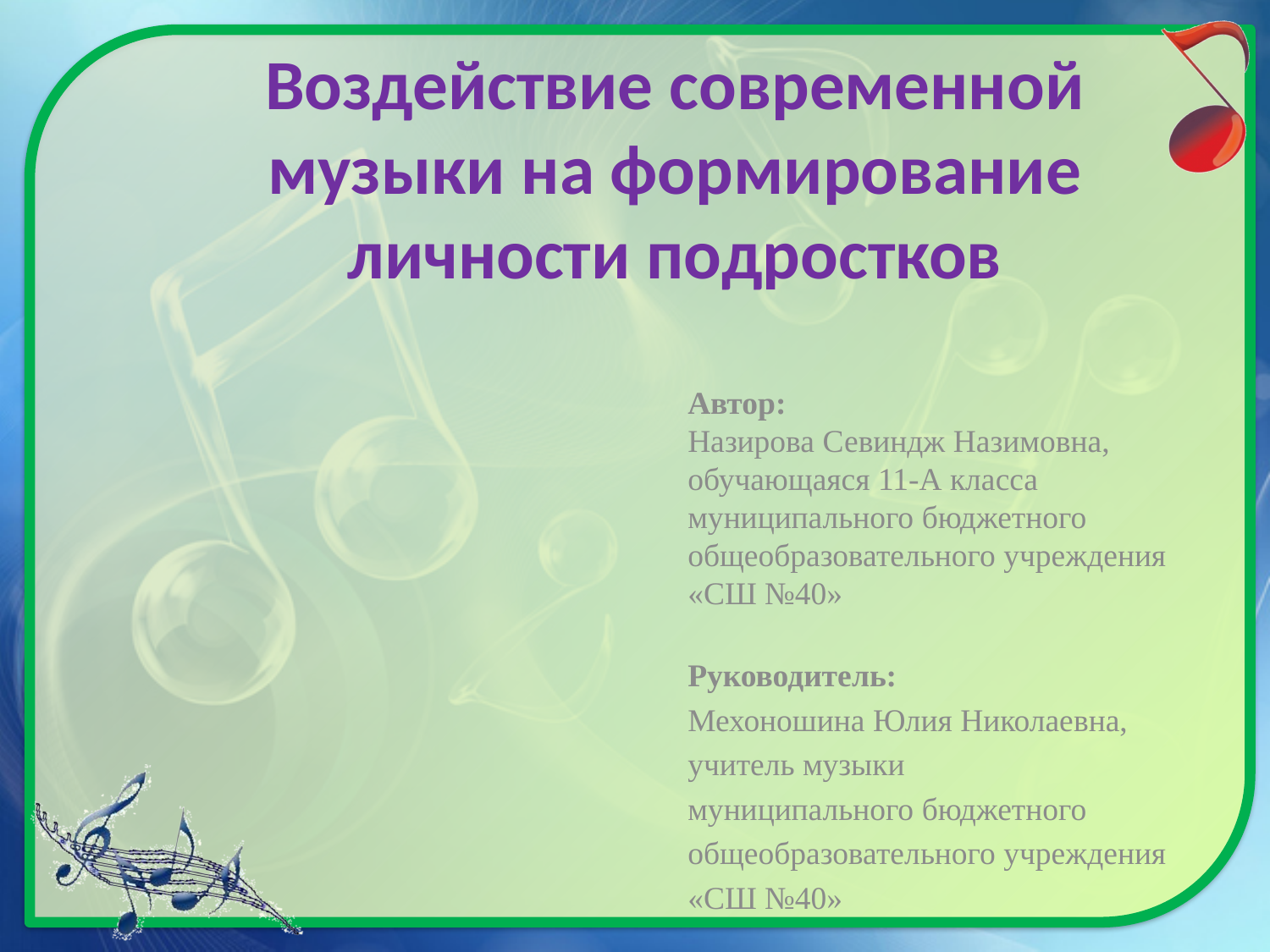

# Воздействие современной музыки на формирование личности подростков
Автор:
Назирова Севиндж Назимовна,
обучающаяся 11-А класса
муниципального бюджетного
общеобразовательного учреждения
«СШ №40»

Руководитель:
Мехоношина Юлия Николаевна,
учитель музыки
муниципального бюджетного
общеобразовательного учреждения
«СШ №40»